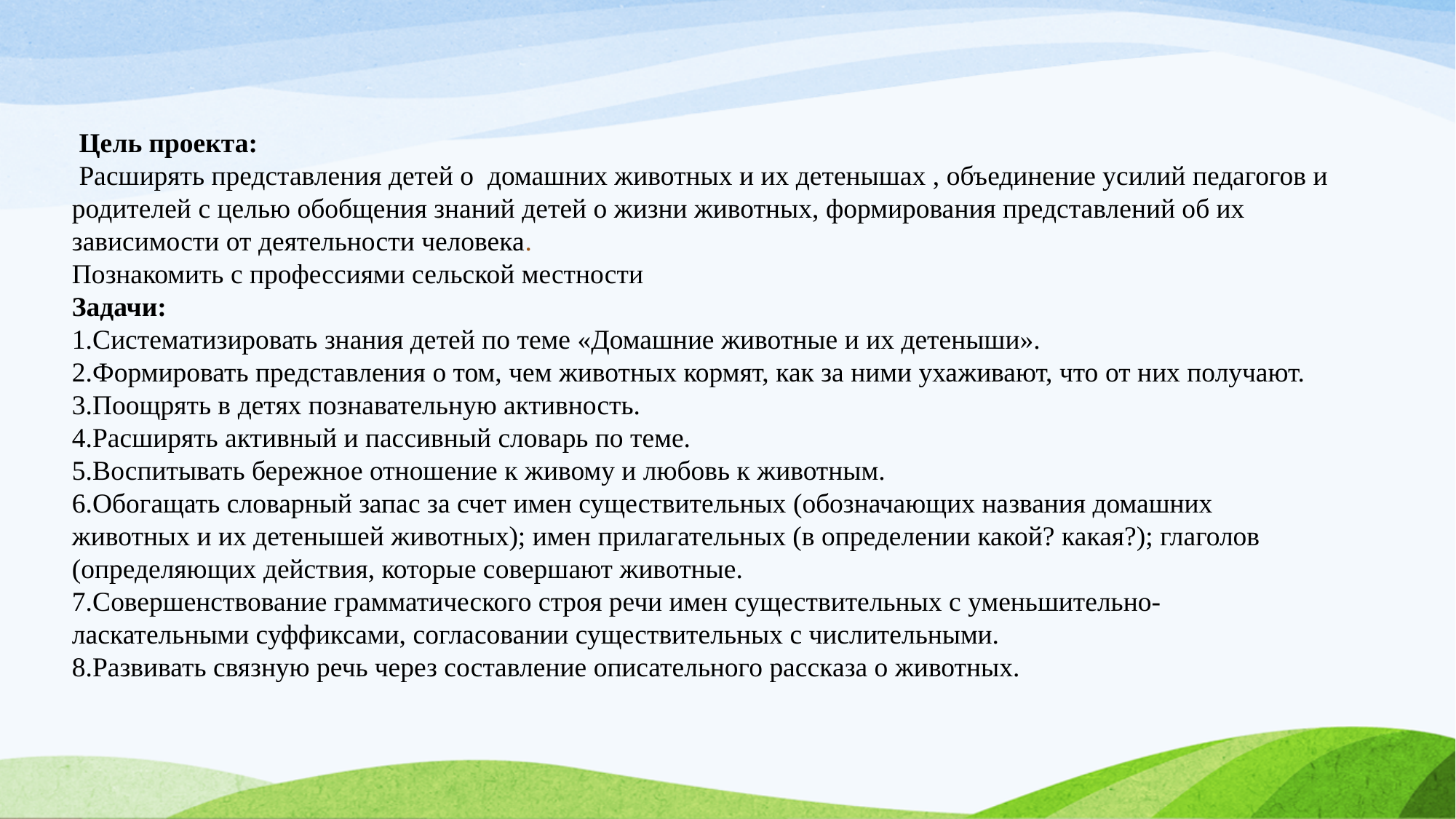

Цель проекта:
 Расширять представления детей о  домашних животных и их детенышах , объединение усилий педагогов и родителей с целью обобщения знаний детей о жизни животных, формирования представлений об их зависимости от деятельности человека.
Познакомить с профессиями сельской местности
Задачи:
1.Систематизировать знания детей по теме «Домашние животные и их детеныши».
2.Формировать представления о том, чем животных кормят, как за ними ухаживают, что от них получают.
3.Поощрять в детях познавательную активность.
4.Расширять активный и пассивный словарь по теме.
5.Воспитывать бережное отношение к живому и любовь к животным.
6.Обогащать словарный запас за счет имен существительных (обозначающих названия домашних животных и их детенышей животных); имен прилагательных (в определении какой? какая?); глаголов (определяющих действия, которые совершают животные.
7.Совершенствование грамматического строя речи имен существительных с уменьшительно-ласкательными суффиксами, согласовании существительных с числительными.
8.Развивать связную речь через составление описательного рассказа о животных.